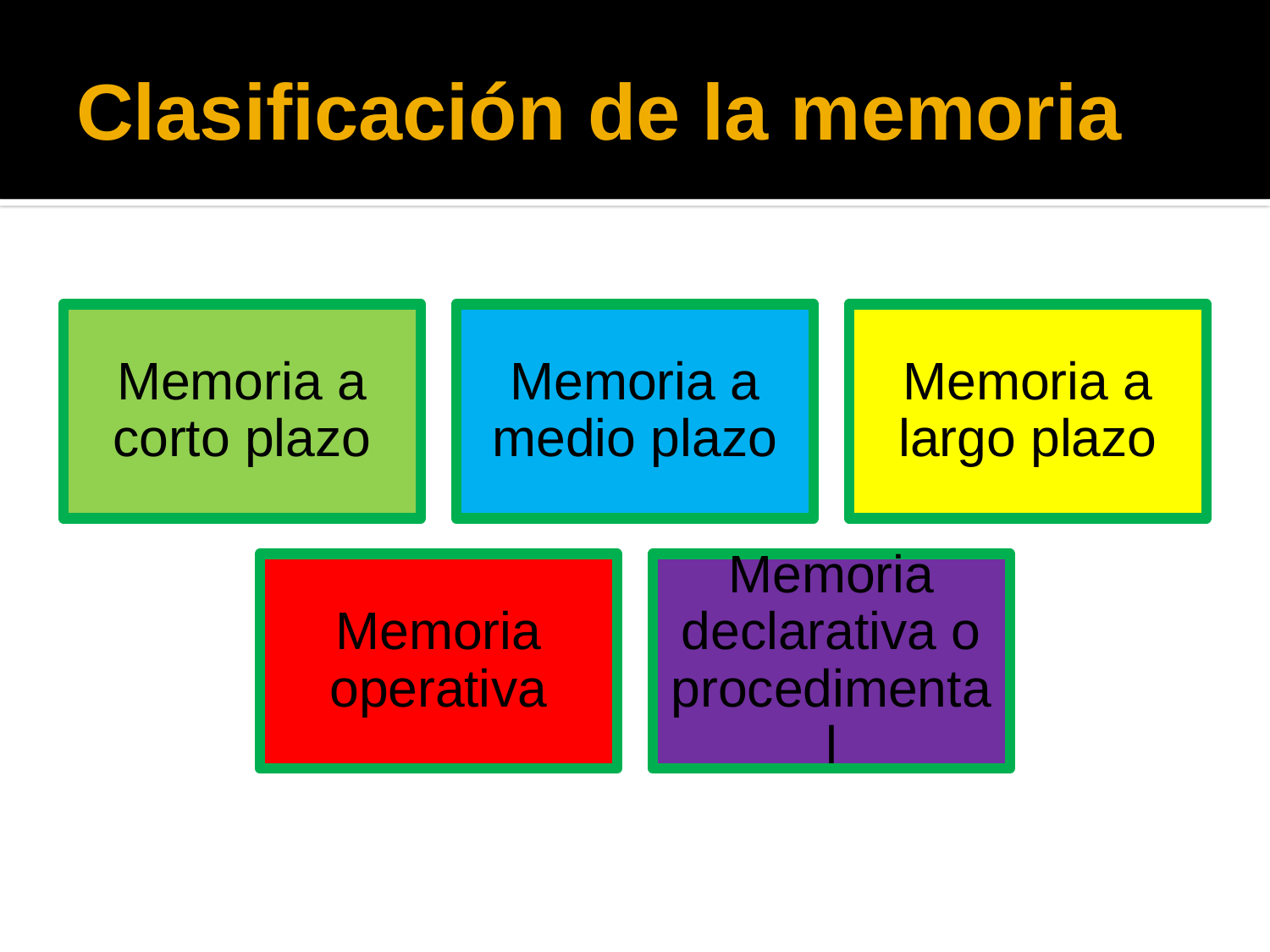

# Clasificación de la memoria
Memoria a corto plazo
Memoria a medio plazo
Memoria a largo plazo
Memoria operativa
Memoria declarativa o procedimental